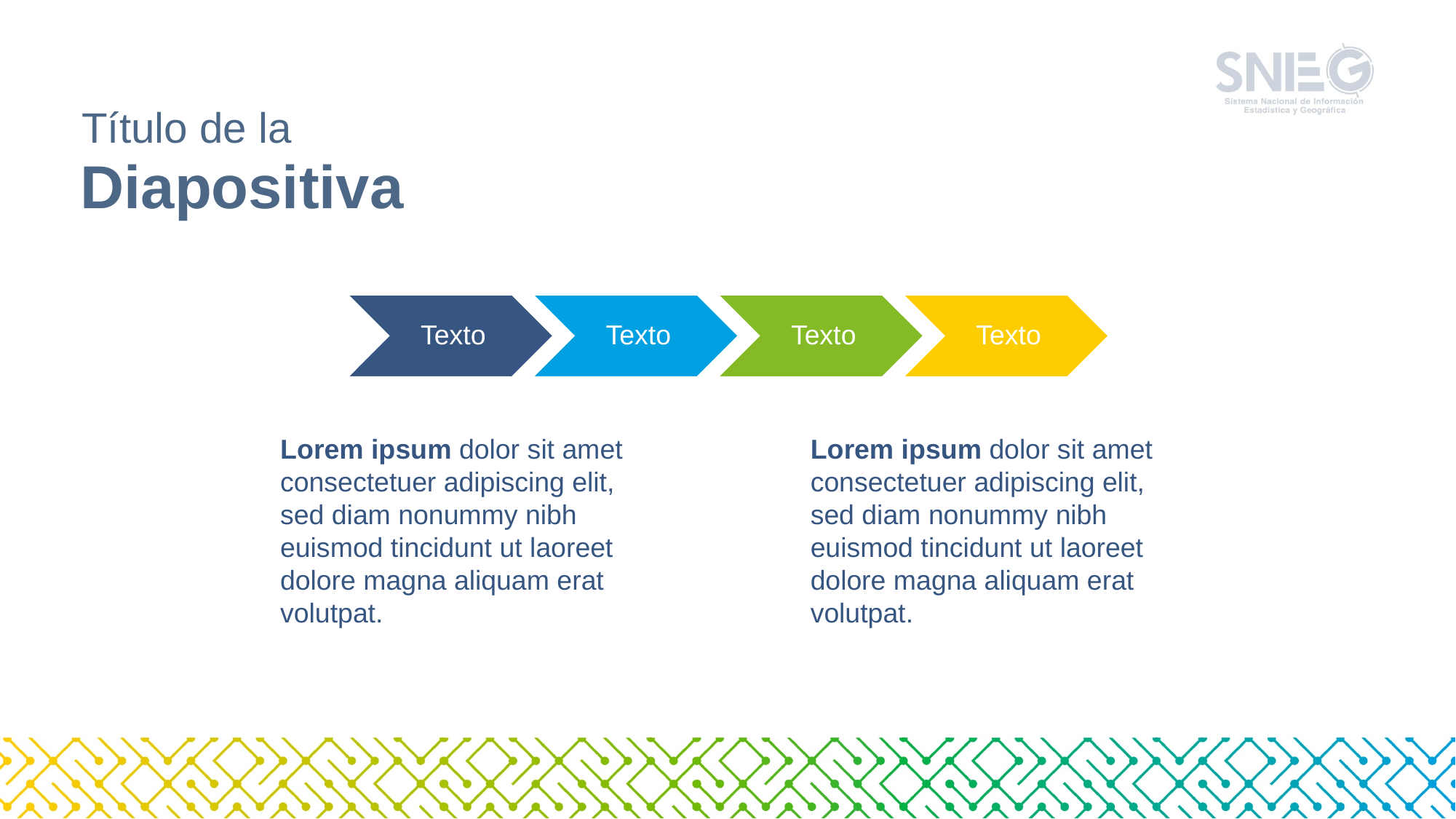

Título de la
Texto
Texto
Texto
Texto
Diapositiva
Lorem ipsum dolor sit amet consectetuer adipiscing elit, sed diam nonummy nibh euismod tincidunt ut laoreet dolore magna aliquam erat volutpat.
Lorem ipsum dolor sit amet consectetuer adipiscing elit, sed diam nonummy nibh euismod tincidunt ut laoreet dolore magna aliquam erat volutpat.